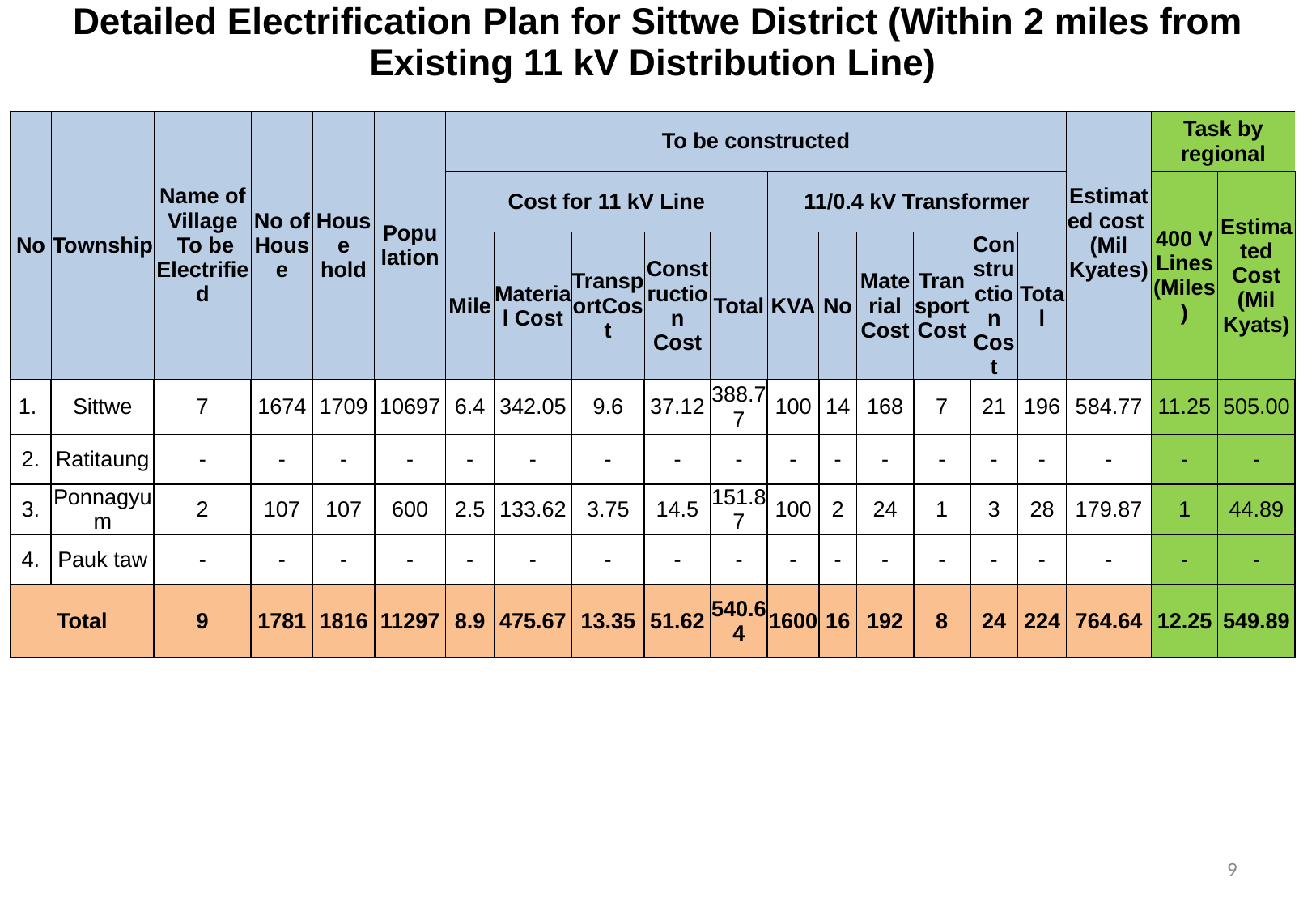

| Detailed Electrification Plan for Sittwe District (Within 2 miles from Existing 11 kV Distribution Line) |  |  |  |  |  |  |  |  |  |  |  |  |  |  |  |  |  |  |  |  |  |
| --- | --- | --- | --- | --- | --- | --- | --- | --- | --- | --- | --- | --- | --- | --- | --- | --- | --- | --- | --- | --- | --- |
|  |  |  |  |  |  |  |  |  |  |  |  |  |  |  |  |  |  |  |  |  |  |
| No | Township | Name of Village To be Electrified | No of House | House hold | Popu lation | To be constructed |  |  |  |  |  |  |  |  |  |  |  |  | Estimated cost (Mil Kyates) | Task by regional |  |
|  |  |  |  |  |  | Cost for 11 kV Line |  |  |  |  |  | 11/0.4 kV Transformer |  |  |  |  |  |  |  | 400 V Lines (Miles) | Estimated Cost (Mil Kyats) |
|  |  |  |  |  |  | Mile | Material Cost | TransportCost | Construction Cost |  | Total | KVA | No |  | Material Cost | TransportCost | Construction Cost | Total |  |  |  |
| 1. | Sittwe | 7 | 1674 | 1709 | 10697 | 6.4 | 342.05 | 9.6 | 37.12 |  | 388.77 | 100 | 14 |  | 168 | 7 | 21 | 196 | 584.77 | 11.25 | 505.00 |
| 2. | Ratitaung | - | - | - | - | - | - | - | - |  | - | - | - |  | - | - | - | - | - | - | - |
| 3. | Ponnagyum | 2 | 107 | 107 | 600 | 2.5 | 133.62 | 3.75 | 14.5 |  | 151.87 | 100 | 2 |  | 24 | 1 | 3 | 28 | 179.87 | 1 | 44.89 |
| 4. | Pauk taw | - | - | - | - | - | - | - | - |  | - | - | - |  | - | - | - | - | - | - | - |
| Total |  | 9 | 1781 | 1816 | 11297 | 8.9 | 475.67 | 13.35 | 51.62 |  | 540.64 | 1600 | 16 |  | 192 | 8 | 24 | 224 | 764.64 | 12.25 | 549.89 |
9